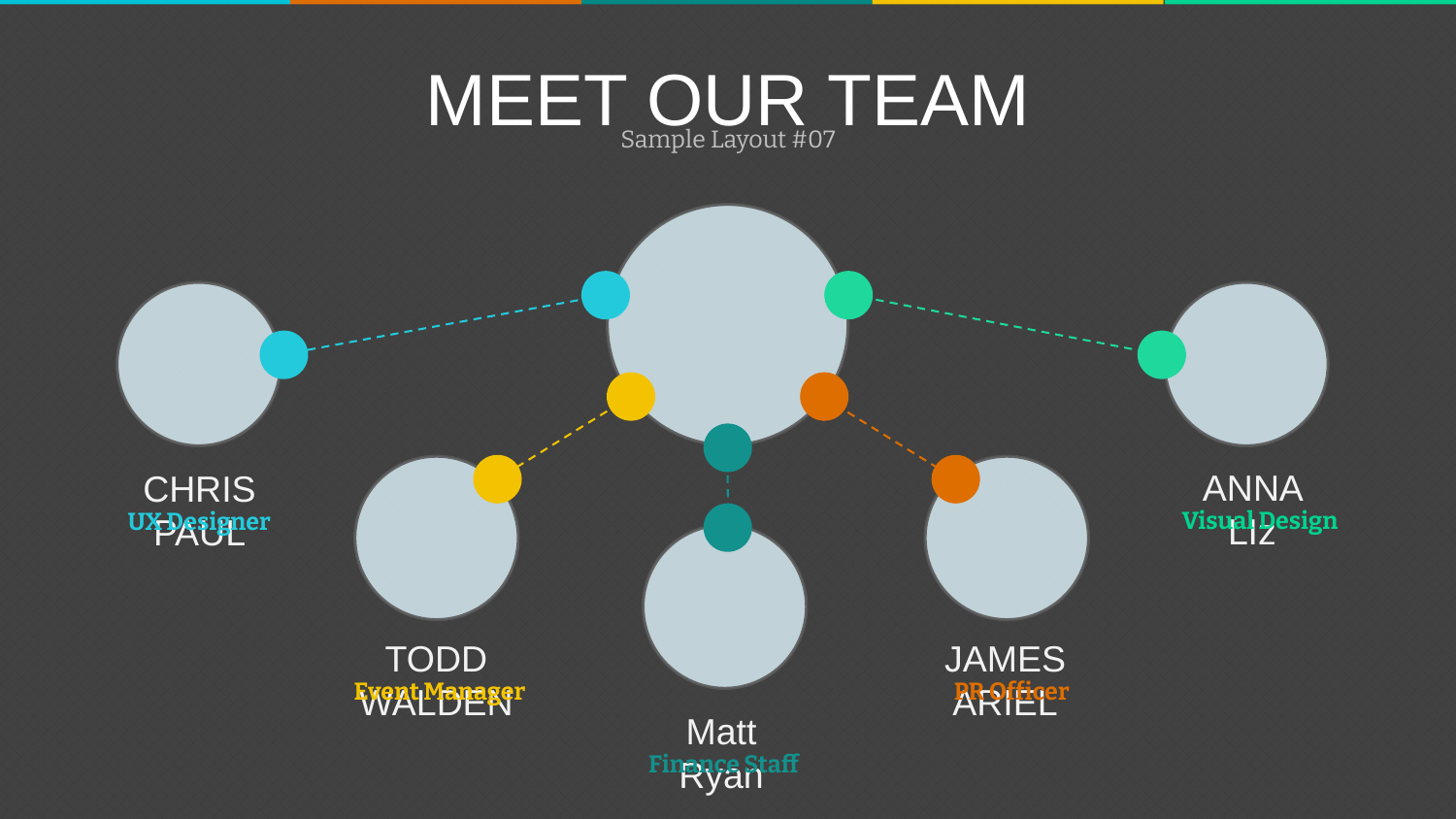

MEET OUR TEAM
Sample Layout #07

ANNA LIz
CHRIS PAUL
Visual Design
UX Designer

TODD WALDEN
JAMES ARIEL
Event Manager
PR Officer
Matt Ryan
Finance Staff